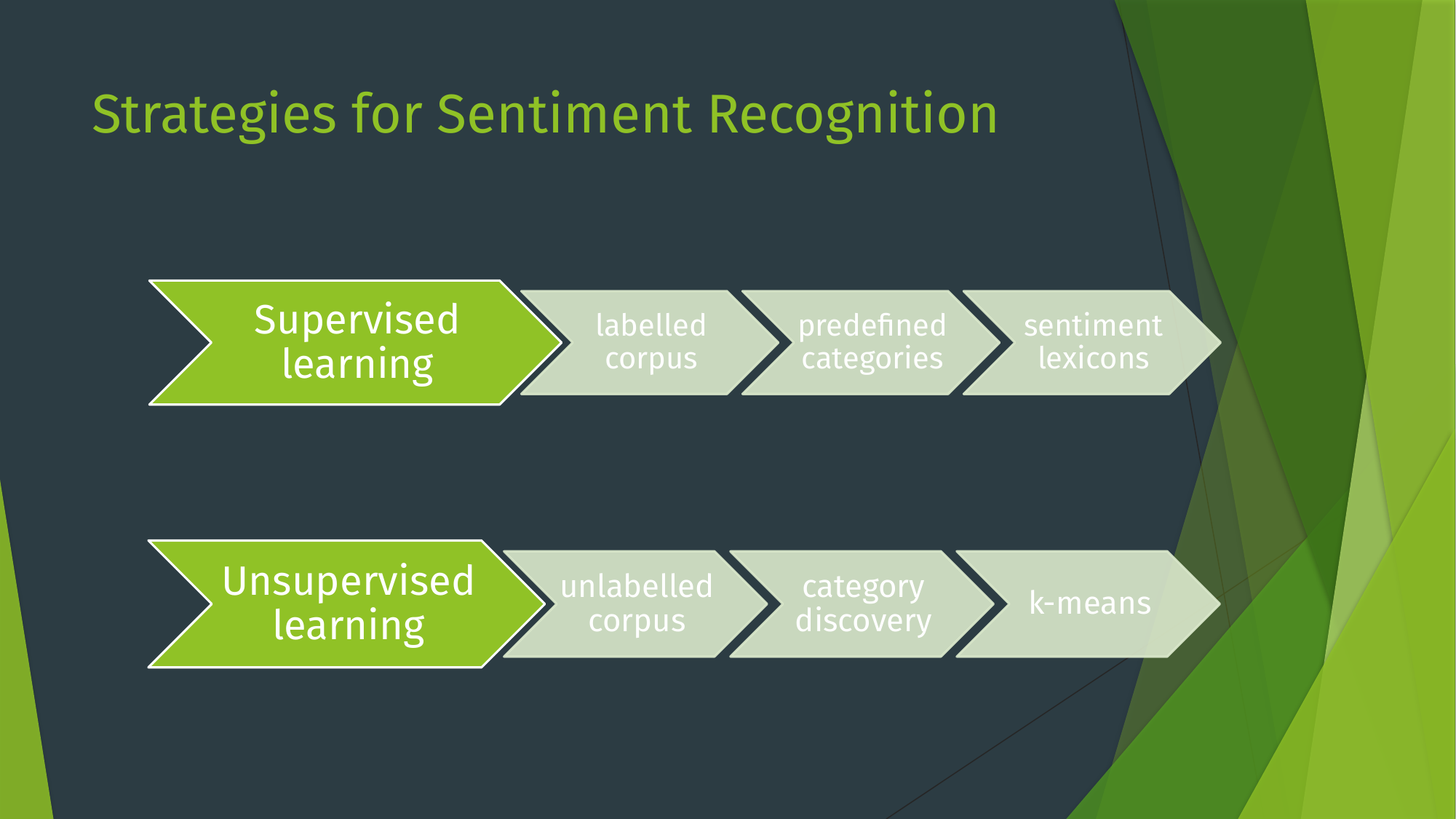

# Strategies for Sentiment Recognition
Supervised learning
labelled corpus
predefined categories
sentiment lexicons
Unsupervised learning
unlabelled corpus
category discovery
k-means